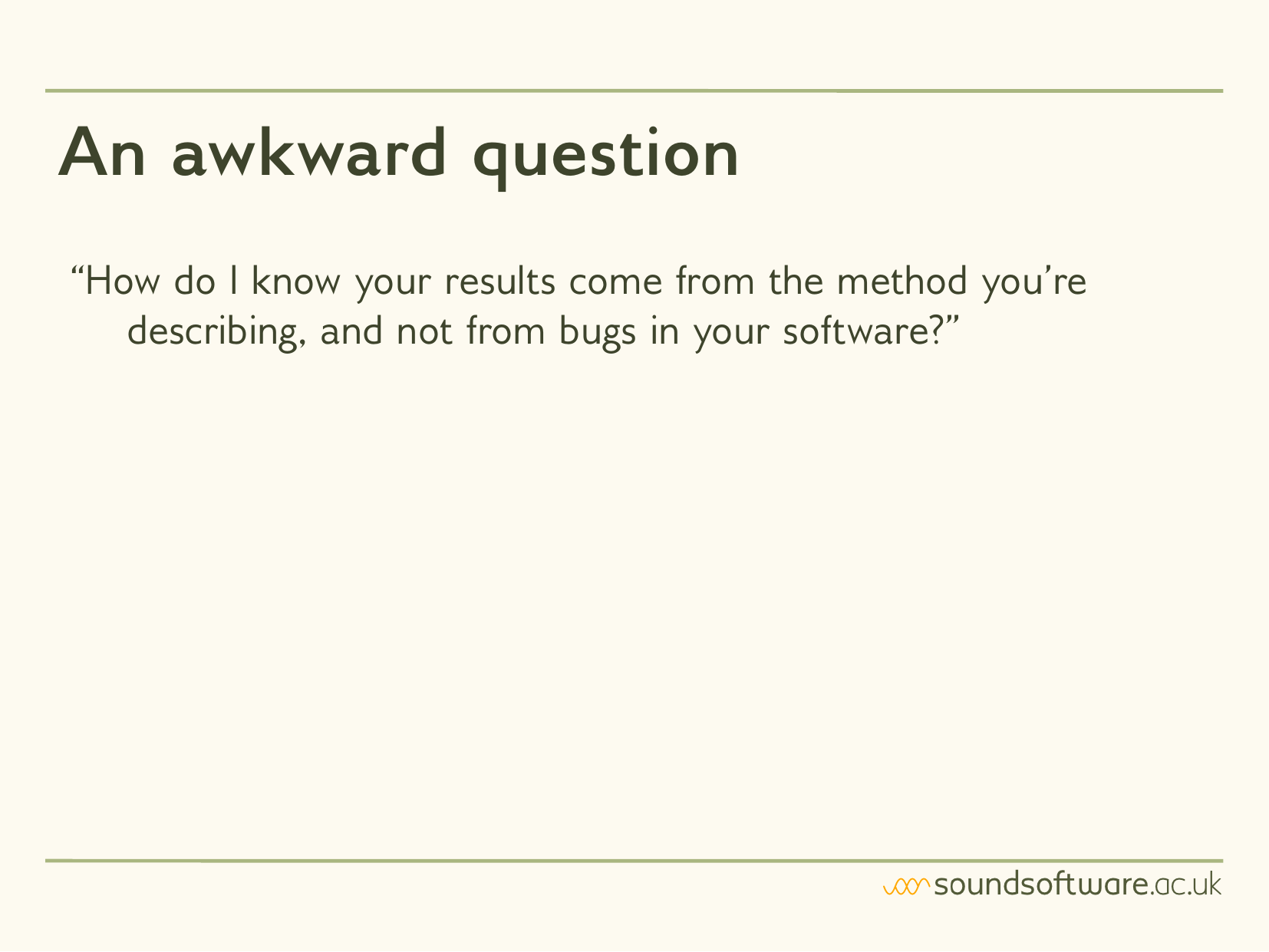

# An awkward question
“How do I know your results come from the method you’re describing, and not from bugs in your software?”